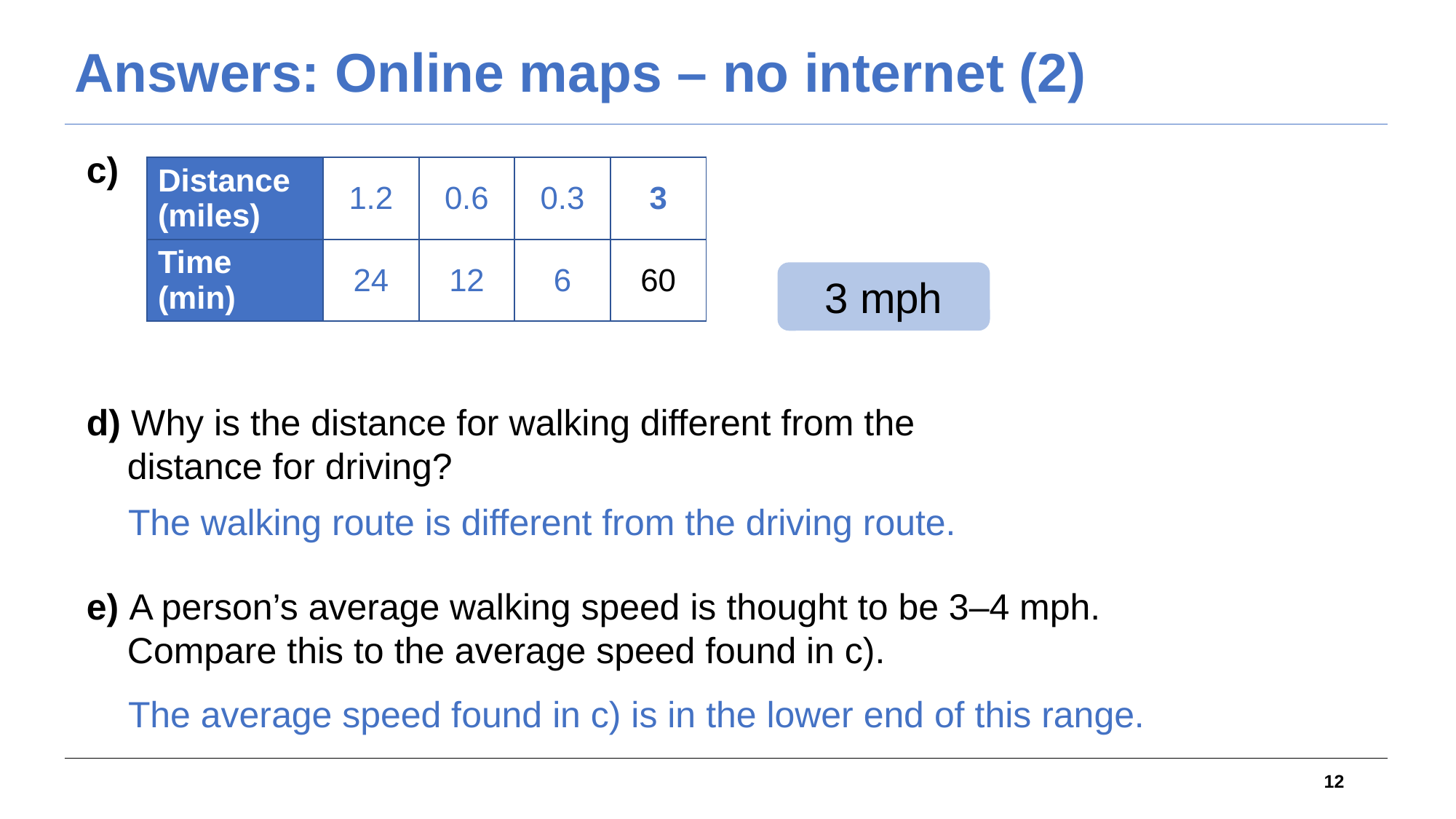

Answers: Online maps – no internet (2)
c)
| Distance (miles) | 1.2 | 0.6 | 0.3 | 3 |
| --- | --- | --- | --- | --- |
| Time (min) | 24 | 12 | 6 | 60 |
3 mph
d) Why is the distance for walking different from the
    distance for driving?
The walking route is different from the driving route.
e) A person’s average walking speed is thought to be 3–4 mph.
    Compare this to the average speed found in c).
The average speed found in c) is in the lower end of this range.
12